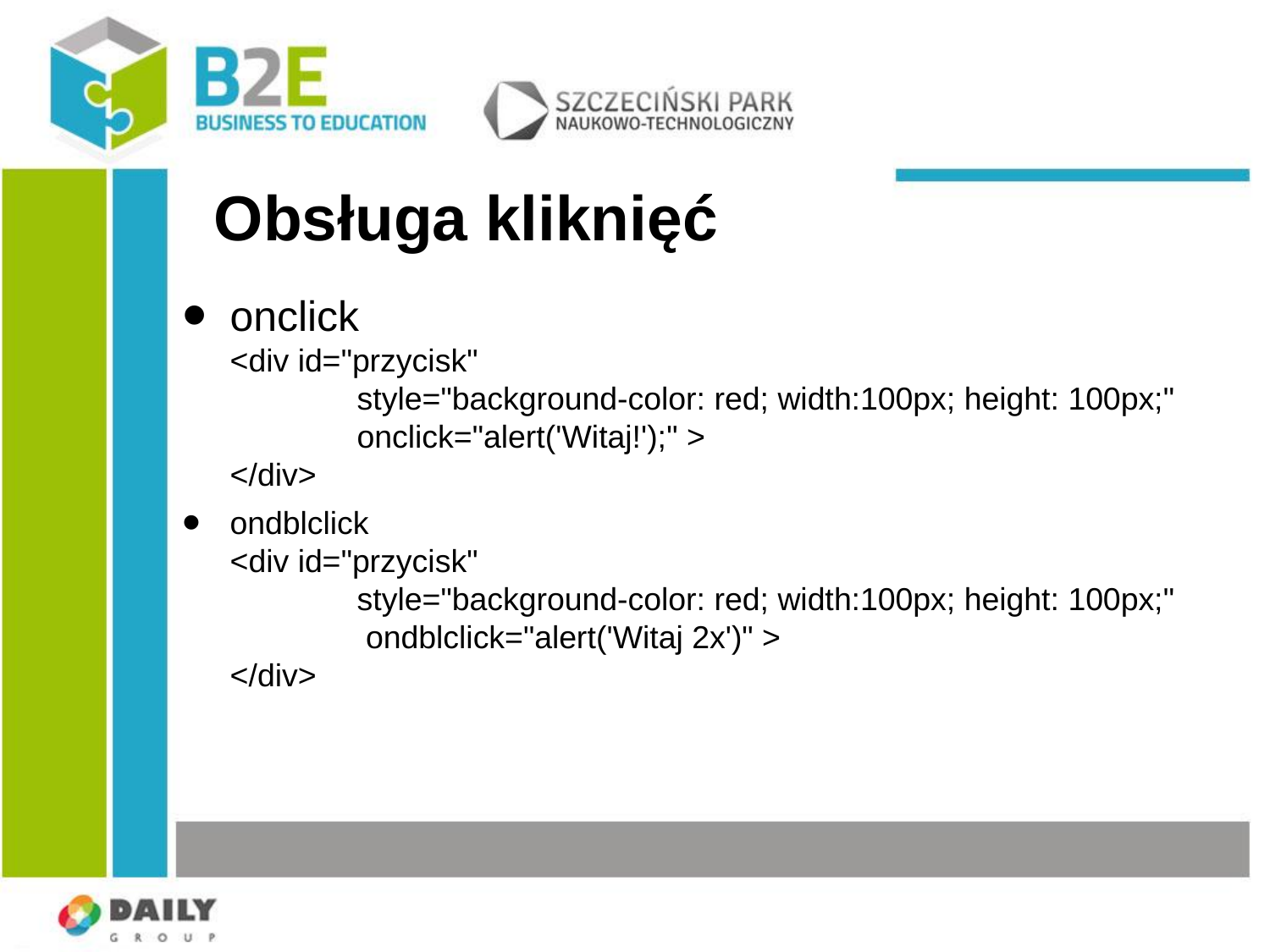

Obsługa kliknięć
onclick
<div id="przycisk"
	style="background-color: red; width:100px; height: 100px;"               	onclick="alert('Witaj!');" >
</div>
ondblclick
<div id="przycisk"
	style="background-color: red; width:100px; height: 100px;"               	 ondblclick="alert('Witaj 2x')" >
</div>